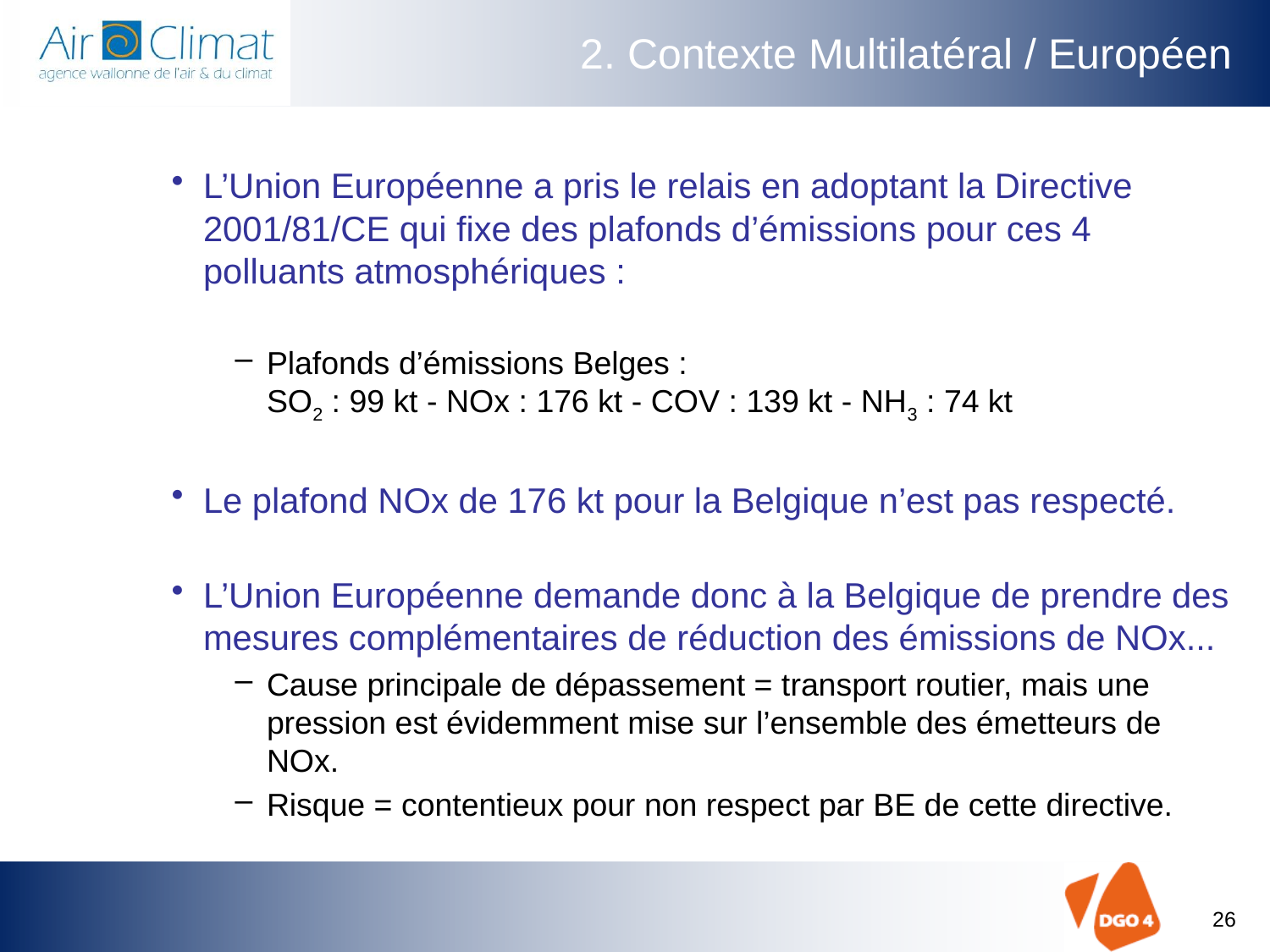

# 2. Contexte Multilatéral / Européen

L’Union Européenne a pris le relais en adoptant la Directive 2001/81/CE qui fixe des plafonds d’émissions pour ces 4 polluants atmosphériques :

Plafonds d’émissions Belges :
SO2 : 99 kt - NOx : 176 kt - COV : 139 kt - NH3 : 74 kt

Le plafond NOx de 176 kt pour la Belgique n’est pas respecté.

L’Union Européenne demande donc à la Belgique de prendre des mesures complémentaires de réduction des émissions de NOx...
Cause principale de dépassement = transport routier, mais une pression est évidemment mise sur l’ensemble des émetteurs de NOx.
Risque = contentieux pour non respect par BE de cette directive.

26